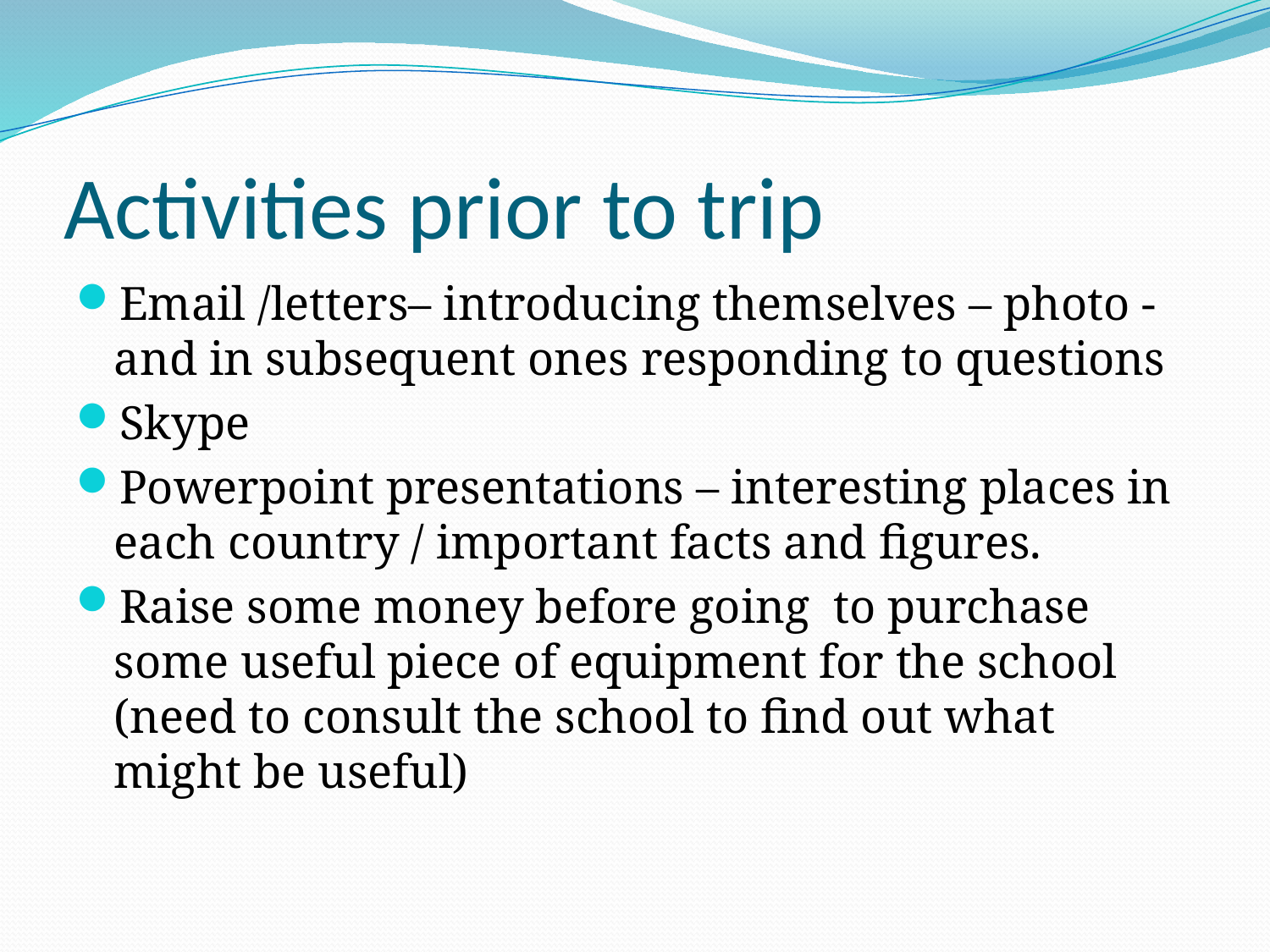

# Activities prior to trip
Email /letters– introducing themselves – photo -  and in subsequent ones responding to questions
Skype
Powerpoint presentations – interesting places in each country / important facts and figures.
Raise some money before going  to purchase some useful piece of equipment for the school (need to consult the school to find out what might be useful)